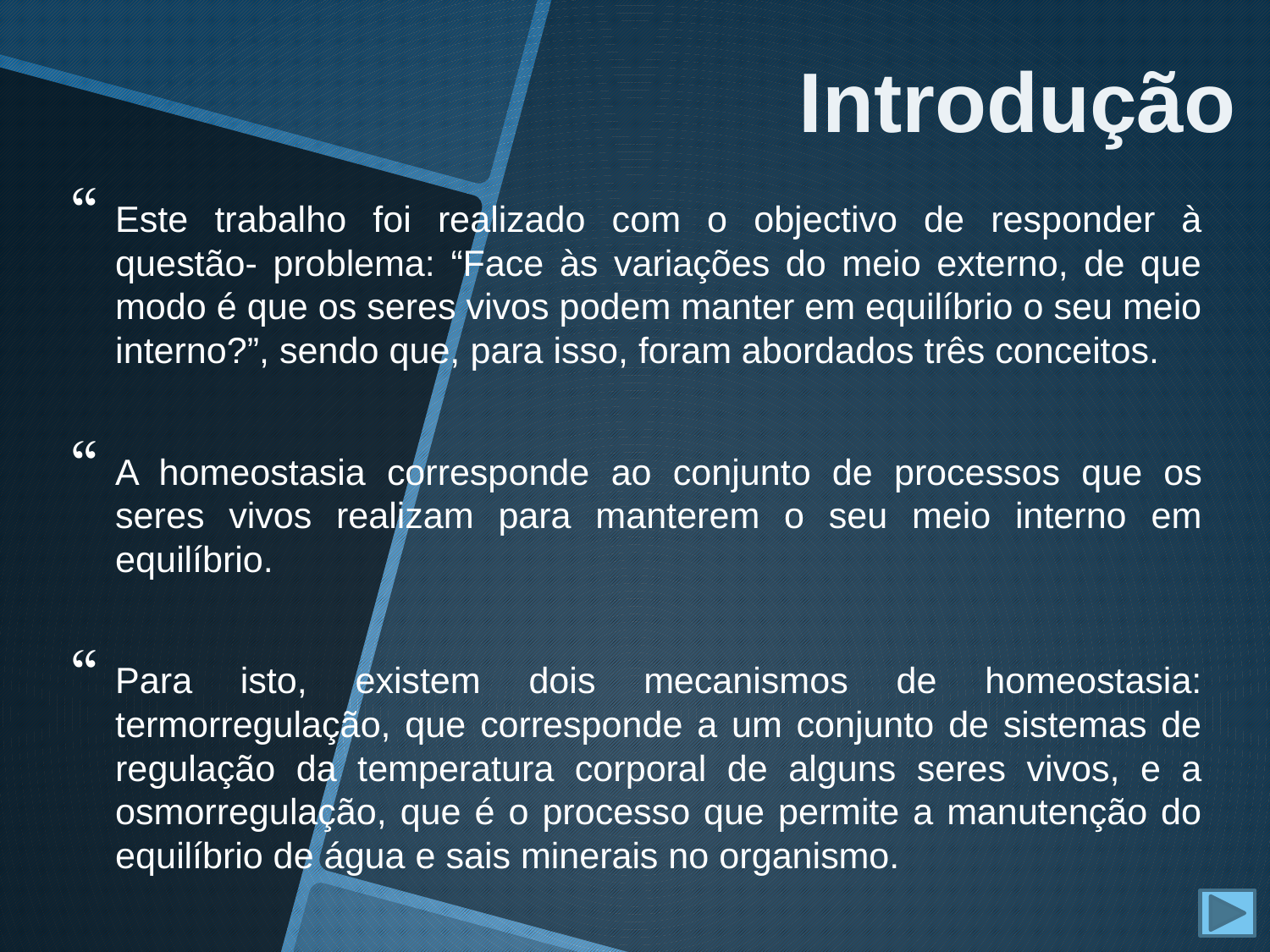

# Introdução
Este trabalho foi realizado com o objectivo de responder à questão- problema: “Face às variações do meio externo, de que modo é que os seres vivos podem manter em equilíbrio o seu meio interno?”, sendo que, para isso, foram abordados três conceitos.

A homeostasia corresponde ao conjunto de processos que os seres vivos realizam para manterem o seu meio interno em equilíbrio.

Para isto, existem dois mecanismos de homeostasia: termorregulação, que corresponde a um conjunto de sistemas de regulação da temperatura corporal de alguns seres vivos, e a osmorregulação, que é o processo que permite a manutenção do equilíbrio de água e sais minerais no organismo.